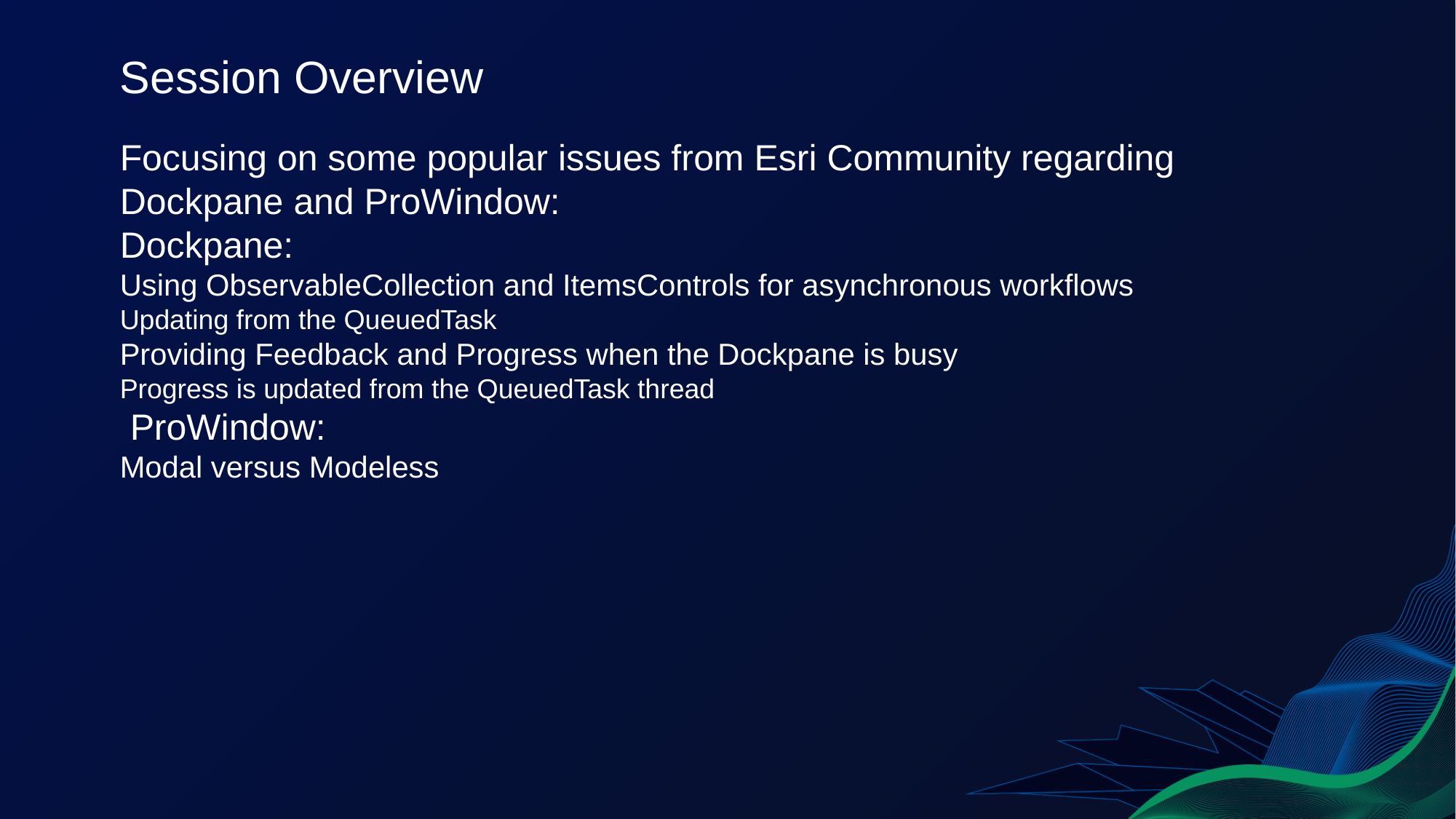

Session Overview
Focusing on some popular issues from Esri Community regarding Dockpane and ProWindow:
Dockpane:
Using ObservableCollection and ItemsControls for asynchronous workflows
Updating from the QueuedTask
Providing Feedback and Progress when the Dockpane is busy
Progress is updated from the QueuedTask thread
 ProWindow:
Modal versus Modeless